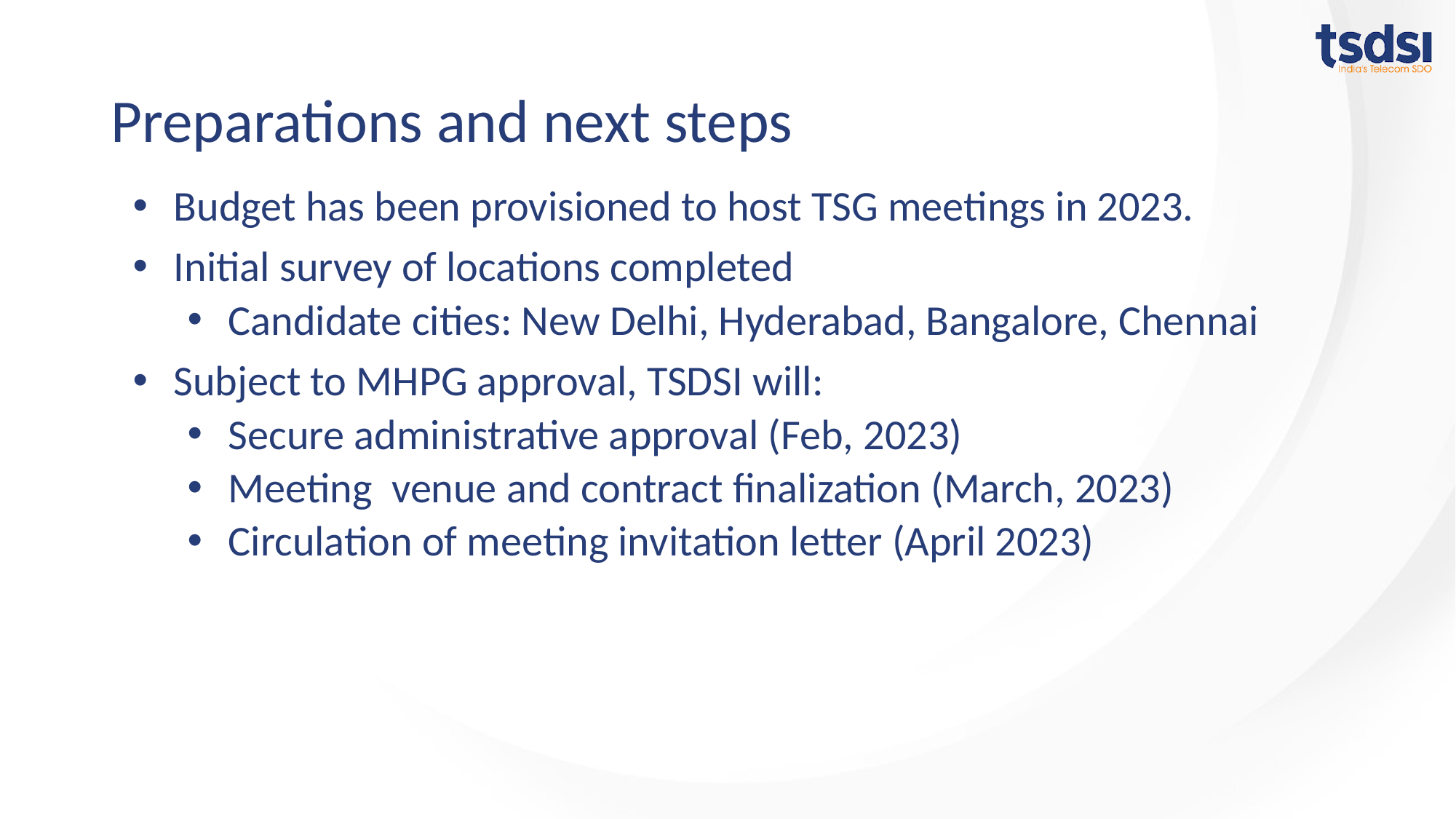

# Preparations and next steps
Budget has been provisioned to host TSG meetings in 2023.
Initial survey of locations completed
Candidate cities: New Delhi, Hyderabad, Bangalore, Chennai
Subject to MHPG approval, TSDSI will:
Secure administrative approval (Feb, 2023)
Meeting  venue and contract finalization (March, 2023)
Circulation of meeting invitation letter (April 2023)